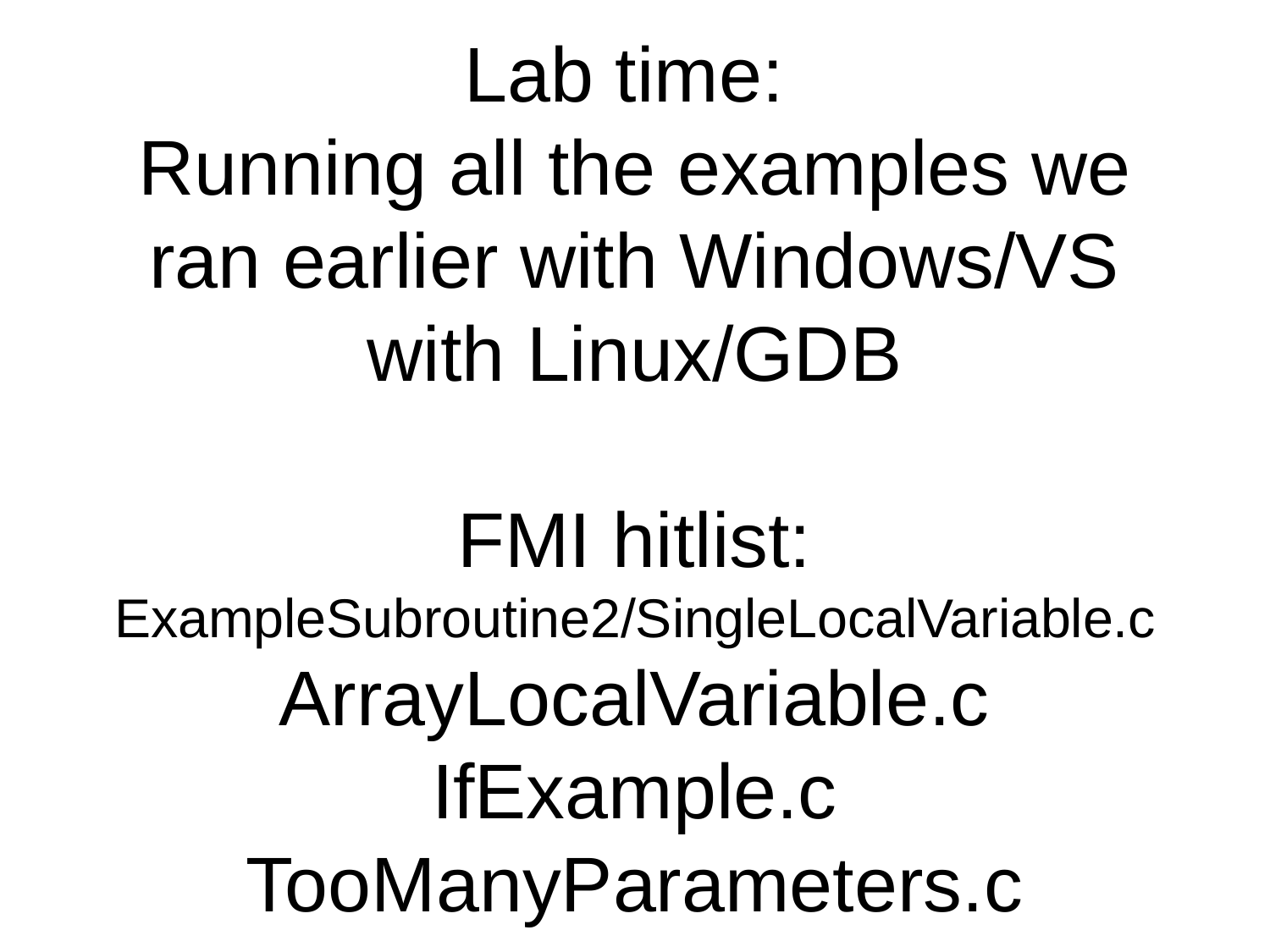

Lab time:
Running all the examples we ran earlier with Windows/VS with Linux/GDB

FMI hitlist:
ExampleSubroutine2/SingleLocalVariable.c
ArrayLocalVariable.c
IfExample.c
TooManyParameters.c